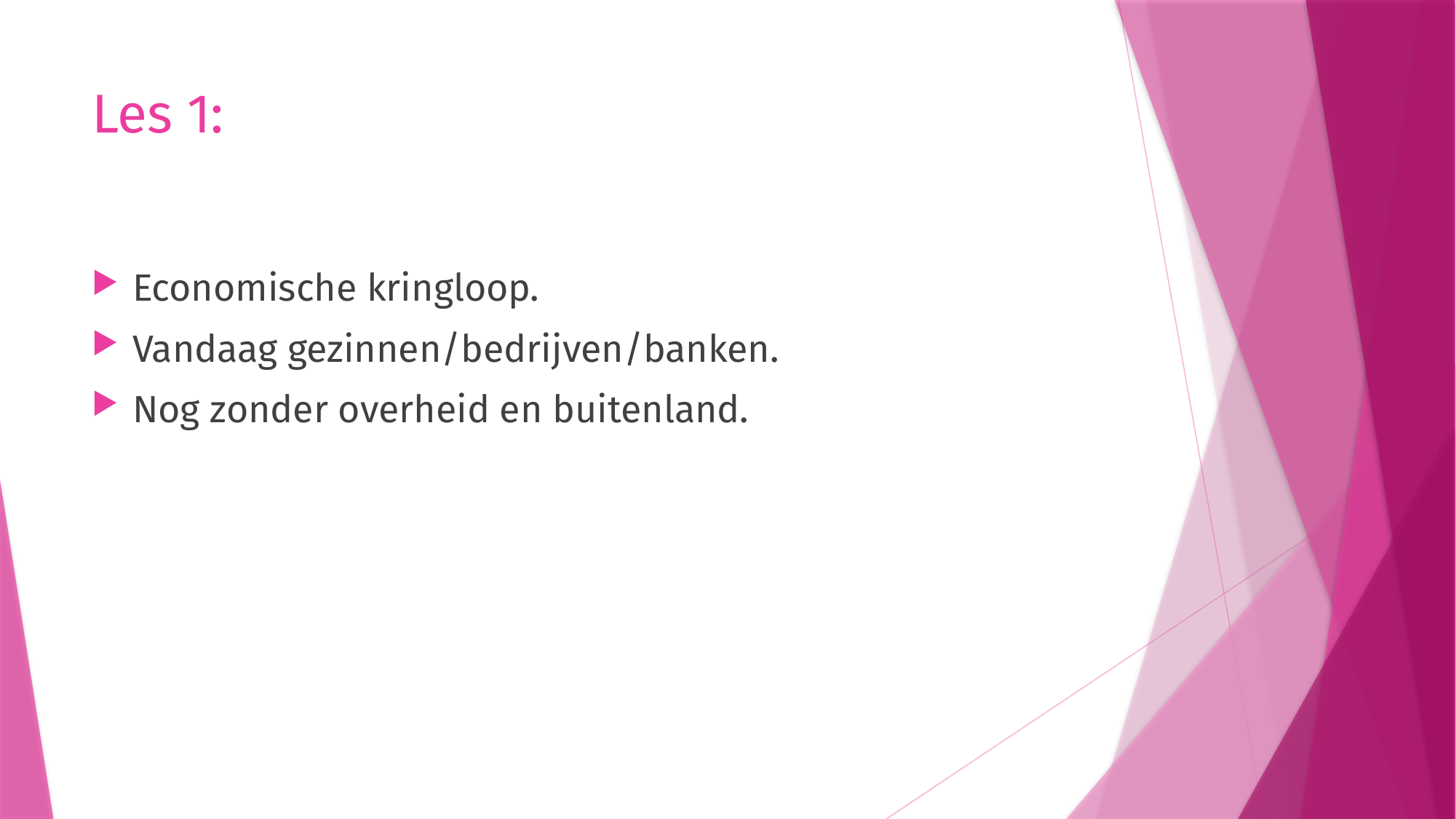

# Les 1:
Economische kringloop.
Vandaag gezinnen/bedrijven/banken.
Nog zonder overheid en buitenland.